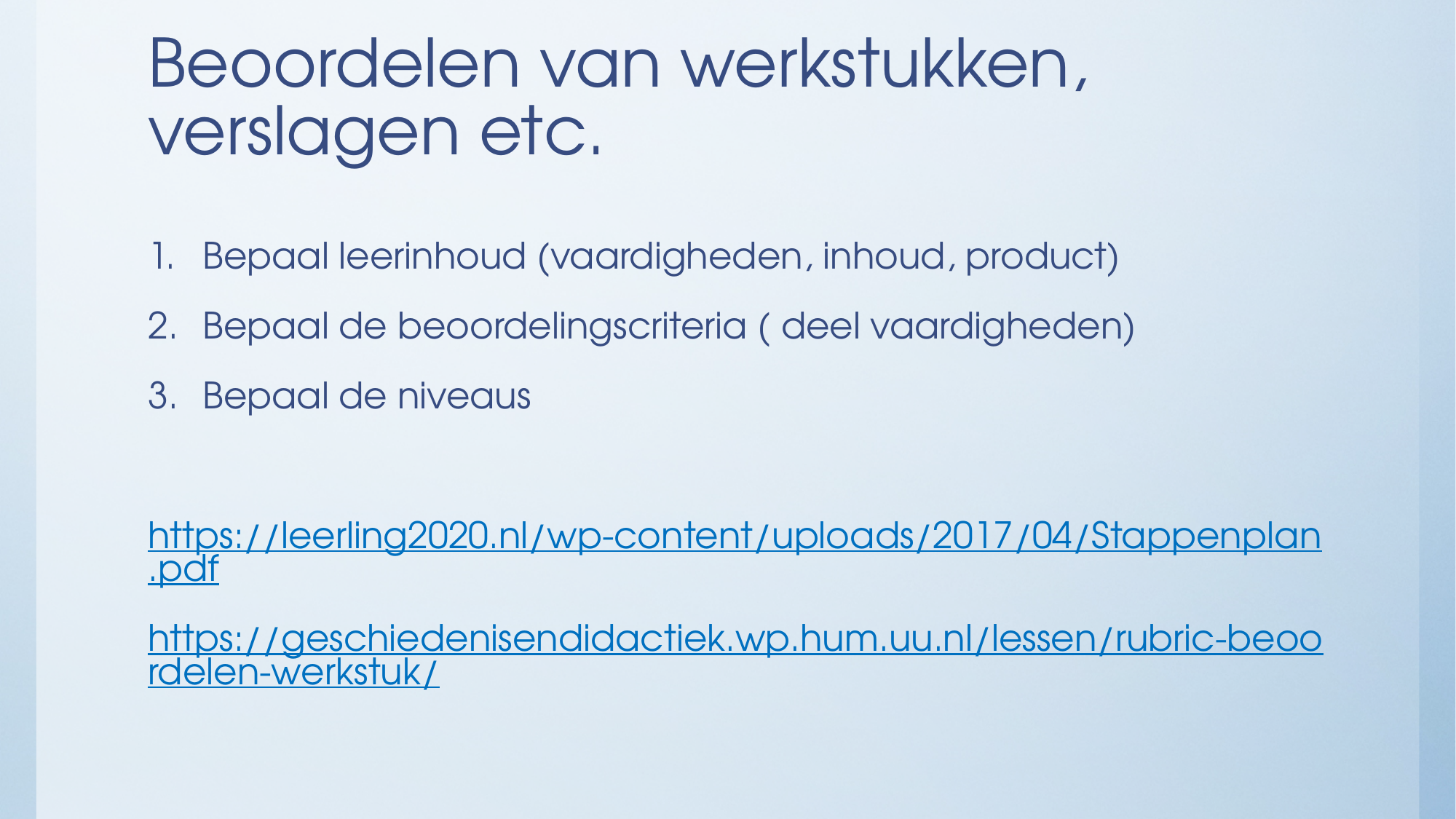

# Beoordelen van werkstukken, verslagen etc.
Bepaal leerinhoud (vaardigheden, inhoud, product)
Bepaal de beoordelingscriteria ( deel vaardigheden)
Bepaal de niveaus

https://leerling2020.nl/wp-content/uploads/2017/04/Stappenplan.pdf
https://geschiedenisendidactiek.wp.hum.uu.nl/lessen/rubric-beoordelen-werkstuk/